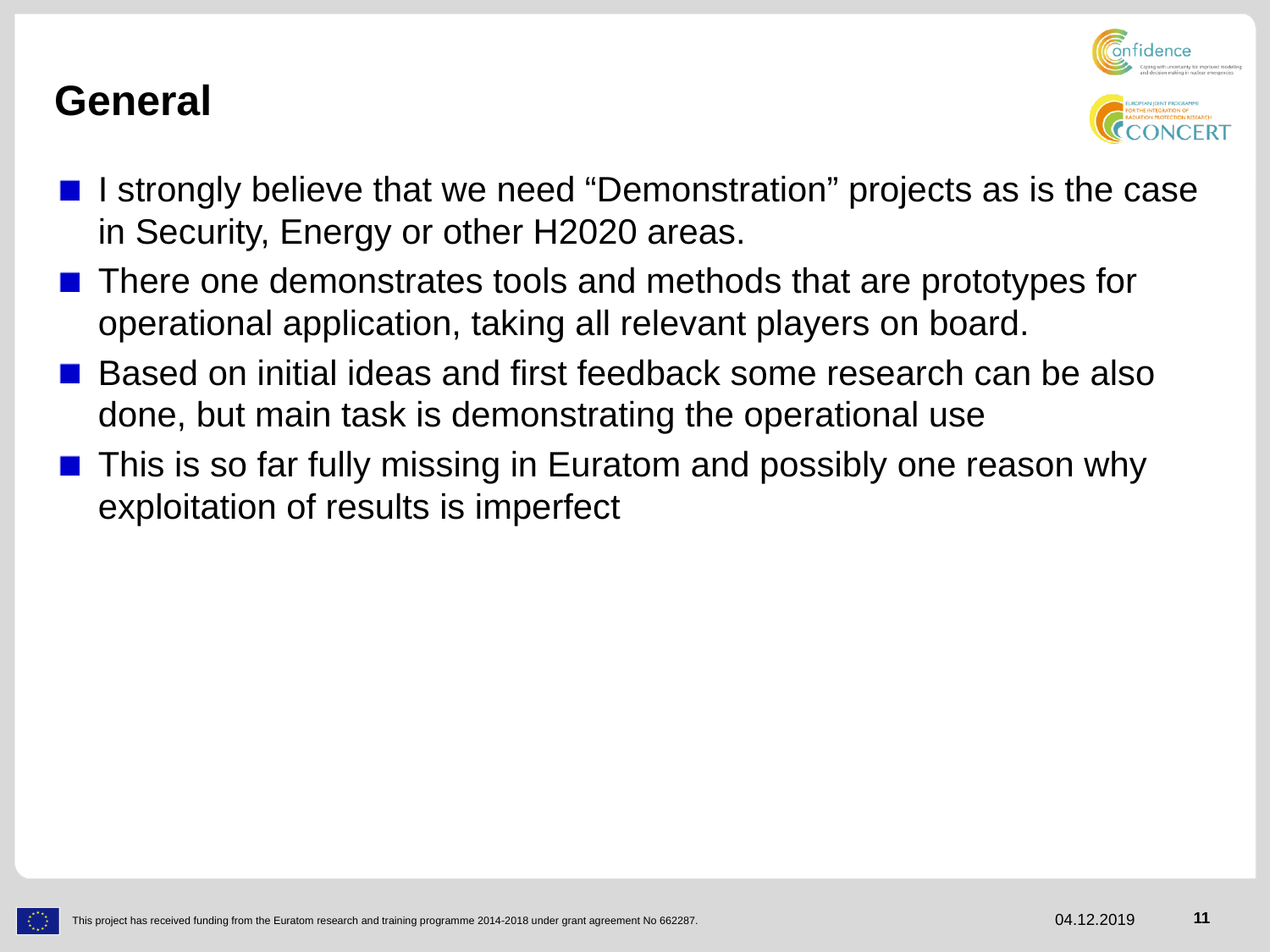

# General
I strongly believe that we need “Demonstration” projects as is the case in Security, Energy or other H2020 areas.
There one demonstrates tools and methods that are prototypes for operational application, taking all relevant players on board.
Based on initial ideas and first feedback some research can be also done, but main task is demonstrating the operational use
This is so far fully missing in Euratom and possibly one reason why exploitation of results is imperfect